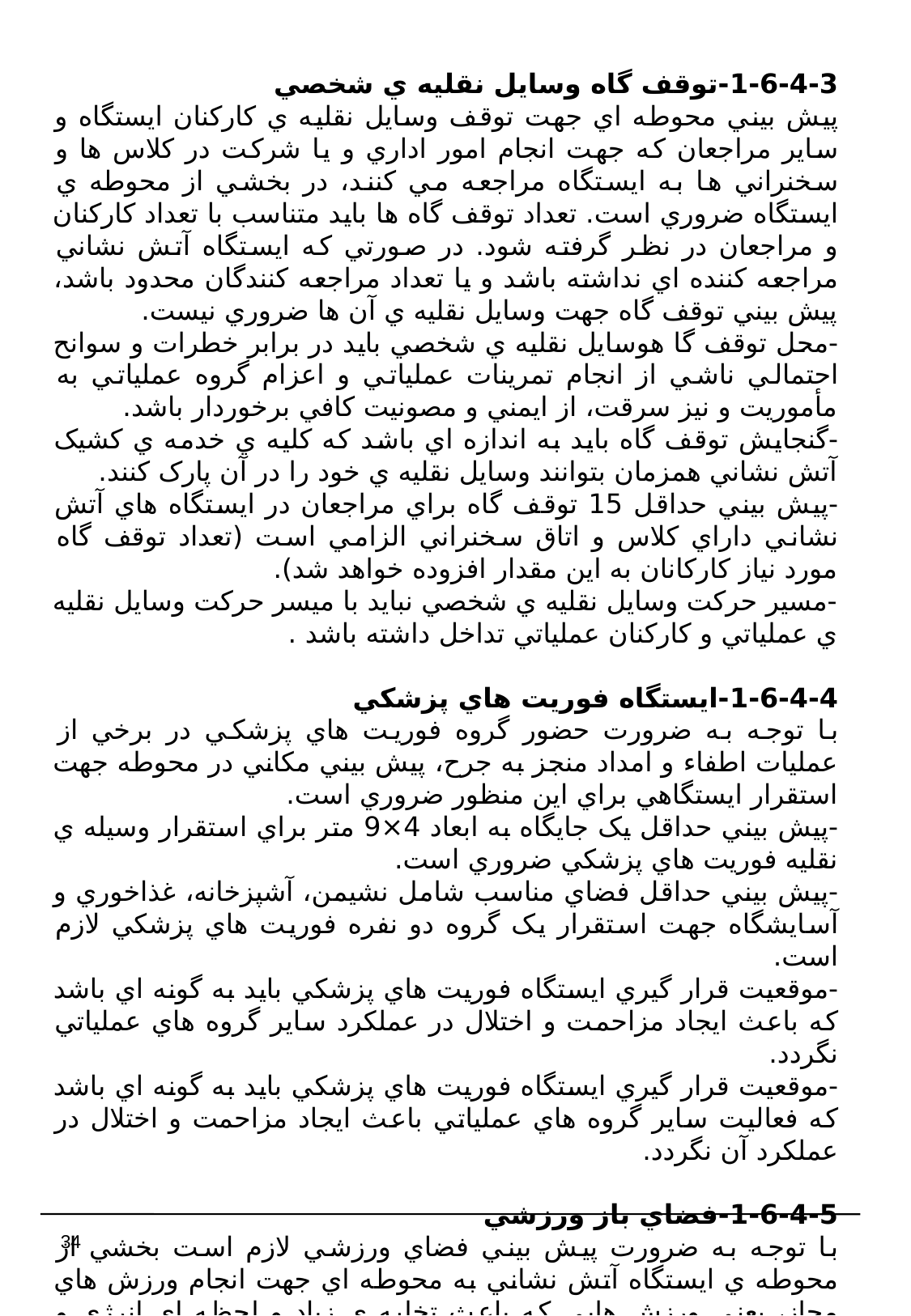

1-6-4-3-توقف گاه وسايل نقليه ي شخصي
پيش بيني محوطه اي جهت توقف وسايل نقليه ي کارکنان ايستگاه و ساير مراجعان که جهت انجام امور اداري و يا شرکت در کلاس ها و سخنراني ها به ايستگاه مراجعه مي کنند، در بخشي از محوطه ي ايستگاه ضروري است. تعداد توقف گاه ها بايد متناسب با تعداد کارکنان و مراجعان در نظر گرفته شود. در صورتي که ايستگاه آتش نشاني مراجعه کننده اي نداشته باشد و يا تعداد مراجعه کنندگان محدود باشد، پيش بيني توقف گاه جهت وسايل نقليه ي آن ها ضروري نيست.
-محل توقف گا هوسايل نقليه ي شخصي بايد در برابر خطرات و سوانح احتمالي ناشي از انجام تمرينات عملياتي و اعزام گروه عملياتي به مأموريت و نيز سرقت، از ايمني و مصونيت کافي برخوردار باشد.
-گنجايش توقف گاه بايد به اندازه اي باشد که کليه ي خدمه ي کشيک آتش نشاني همزمان بتوانند وسايل نقليه ي خود را در آن پارک کنند.
-پيش بيني حداقل 15 توقف گاه براي مراجعان در ايستگاه هاي آتش نشاني داراي کلاس و اتاق سخنراني الزامي است (تعداد توقف گاه مورد نياز کارکانان به اين مقدار افزوده خواهد شد).
-مسير حرکت وسايل نقليه ي شخصي نبايد با ميسر حرکت وسايل نقليه ي عملياتي و کارکنان عملياتي تداخل داشته باشد .

1-6-4-4-ايستگاه فوريت هاي پزشکي
با توجه به ضرورت حضور گروه فوريت هاي پزشکي در برخي از عمليات اطفاء و امداد منجز به جرح، پيش بيني مکاني در محوطه جهت استقرار ايستگاهي براي اين منظور ضروري است.
-پيش بيني حداقل يک جايگاه به ابعاد 4×9 متر براي استقرار وسيله ي نقليه فوريت هاي پزشکي ضروري است.
-پيش بيني حداقل فضاي مناسب شامل نشيمن، آشپزخانه، غذاخوري و آسايشگاه جهت استقرار يک گروه دو نفره فوريت هاي پزشکي لازم است.
-موقعيت قرار گيري ايستگاه فوريت هاي پزشکي بايد به گونه اي باشد که باعث ايجاد مزاحمت و اختلال در عملکرد ساير گروه هاي عملياتي نگردد.
-موقعيت قرار گيري ايستگاه فوريت هاي پزشکي بايد به گونه اي باشد که فعاليت ساير گروه هاي عملياتي باعث ايجاد مزاحمت و اختلال در عملکرد آن نگردد.

1-6-4-5-فضاي باز ورزشي
با توجه به ضرورت پيش بيني فضاي ورزشي لازم است بخشي از محوطه ي ايستگاه آتش نشاني به محوطه اي جهت انجام ورزش هاي مجاز، يعني ورزش هايي که باعث تخليه ي زياد و لحظه اي انرژي و ايجات صدمات ورزشي ناشي از برخورد بين بازيکنان نگردد، اختصاص يابد.

34